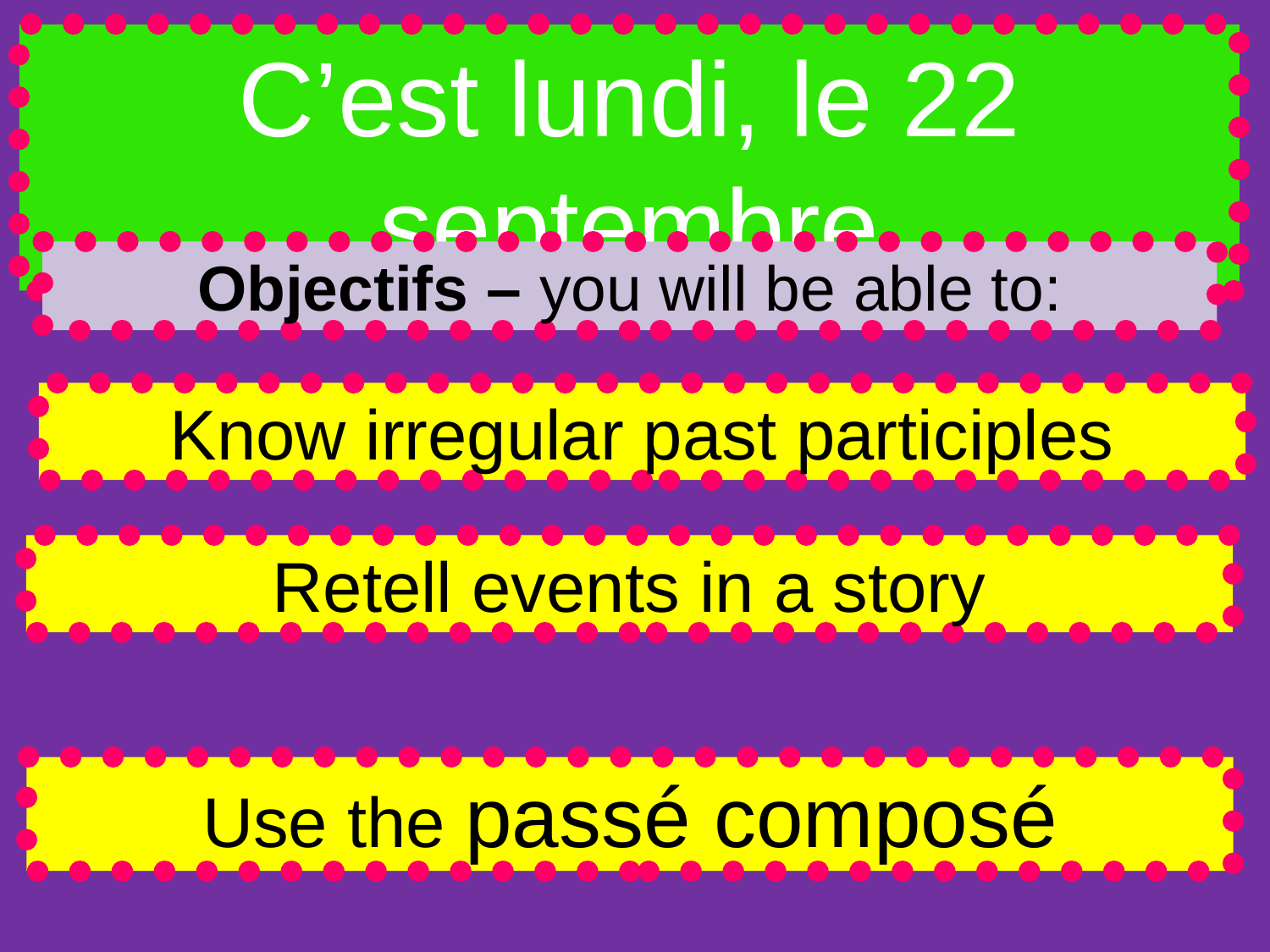

C’est lundi, le 22 septembre
Objectifs – you will be able to:
Know irregular past participles
Retell events in a story
Use the passé composé